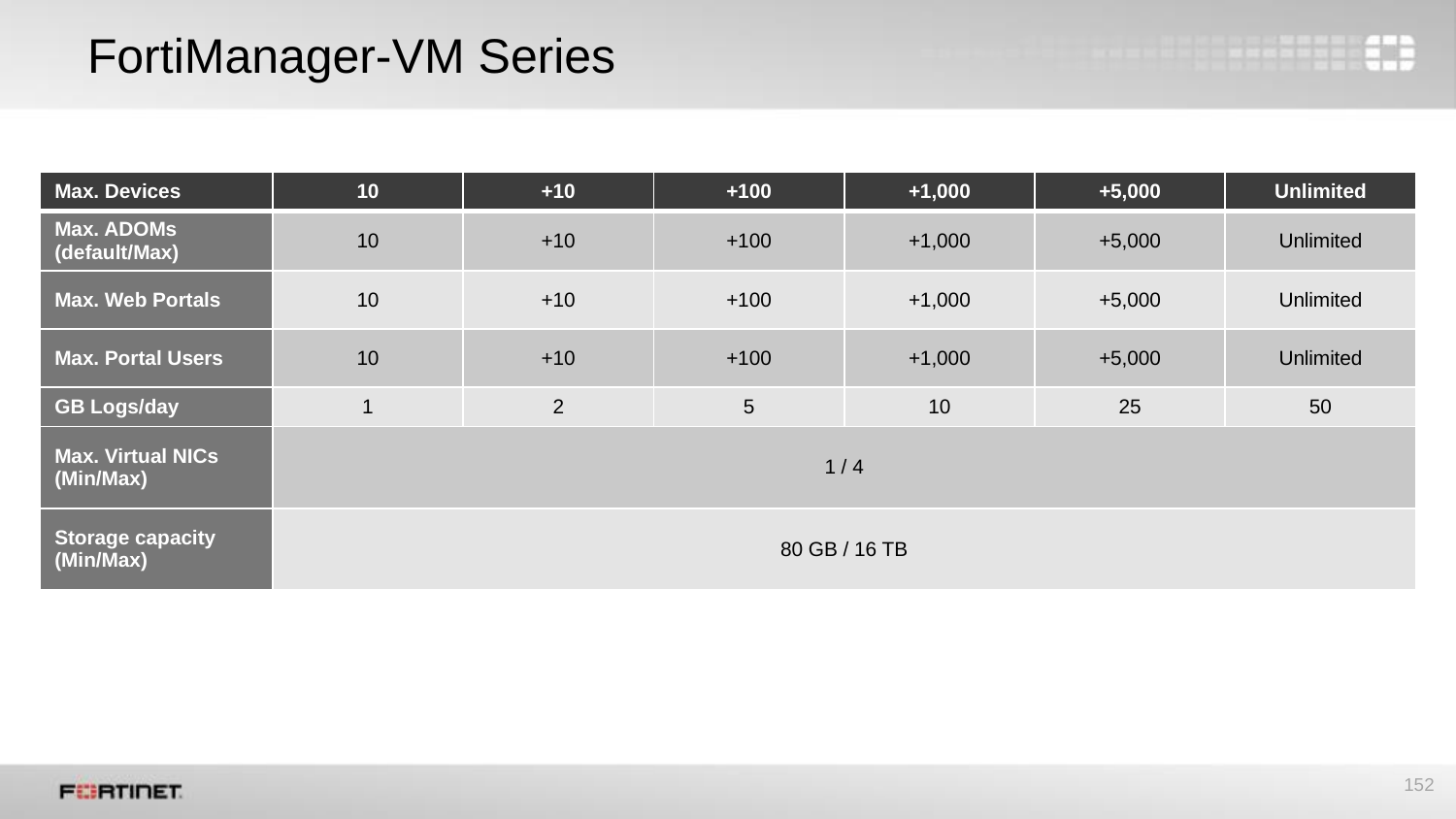

# FortiManager-VM Series
| Max. Devices | 10 | +10 | +100 | +1,000 | +5,000 | Unlimited |
| --- | --- | --- | --- | --- | --- | --- |
| Max. ADOMs (default/Max) | 10 | +10 | +100 | +1,000 | +5,000 | Unlimited |
| Max. Web Portals | 10 | +10 | +100 | +1,000 | +5,000 | Unlimited |
| Max. Portal Users | 10 | +10 | +100 | +1,000 | +5,000 | Unlimited |
| GB Logs/day | 1 | 2 | 5 | 10 | 25 | 50 |
| Max. Virtual NICs (Min/Max) | 1 / 4 |  |  |  |  |  |
| Storage capacity (Min/Max) | 80 GB / 16 TB |  |  |  |  |  |